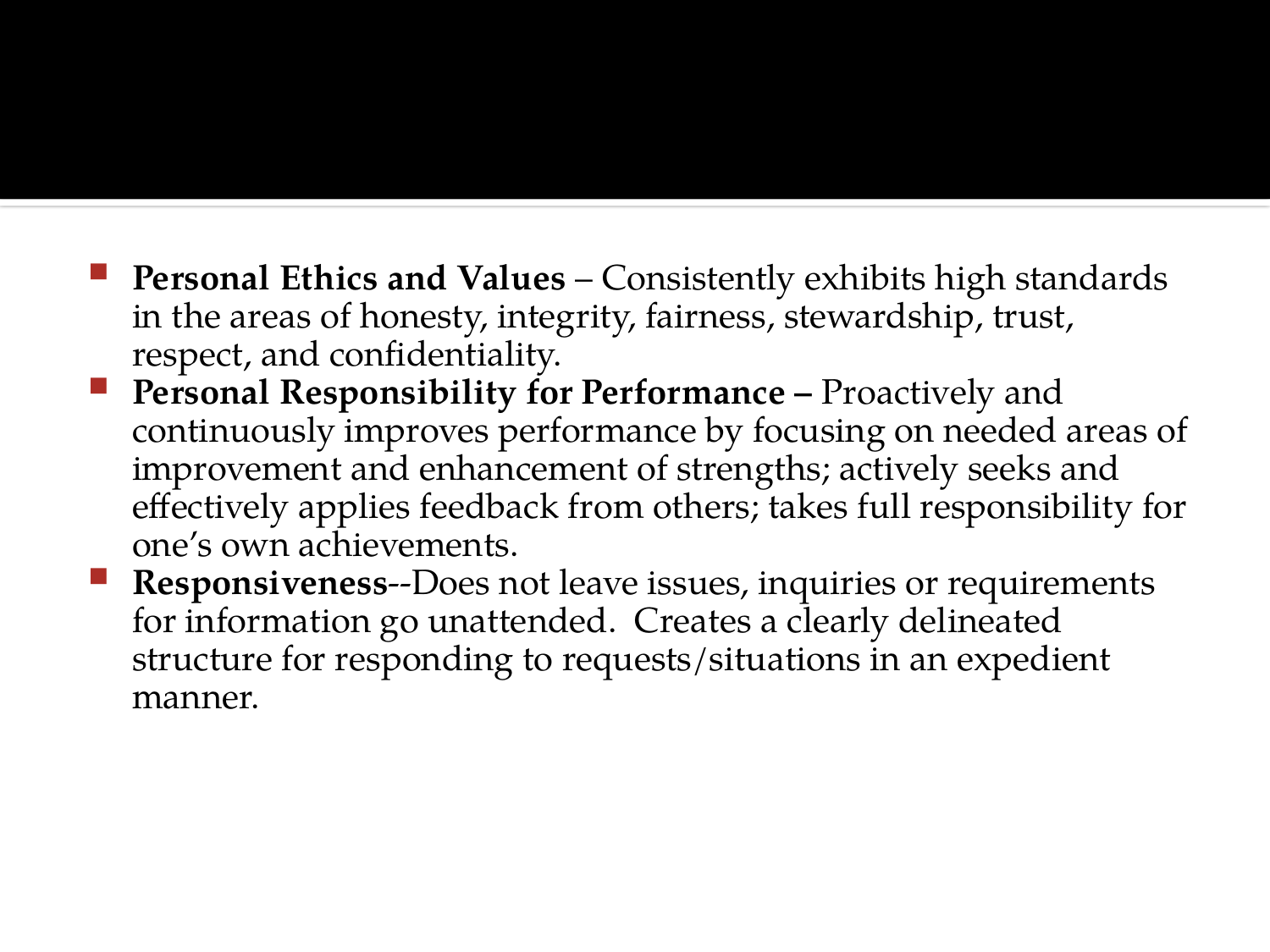

#
Personal Ethics and Values – Consistently exhibits high standards in the areas of honesty, integrity, fairness, stewardship, trust, respect, and confidentiality.
Personal Responsibility for Performance – Proactively and continuously improves performance by focusing on needed areas of improvement and enhancement of strengths; actively seeks and effectively applies feedback from others; takes full responsibility for one’s own achievements.
Responsiveness--Does not leave issues, inquiries or requirements for information go unattended.  Creates a clearly delineated structure for responding to requests/situations in an expedient manner.